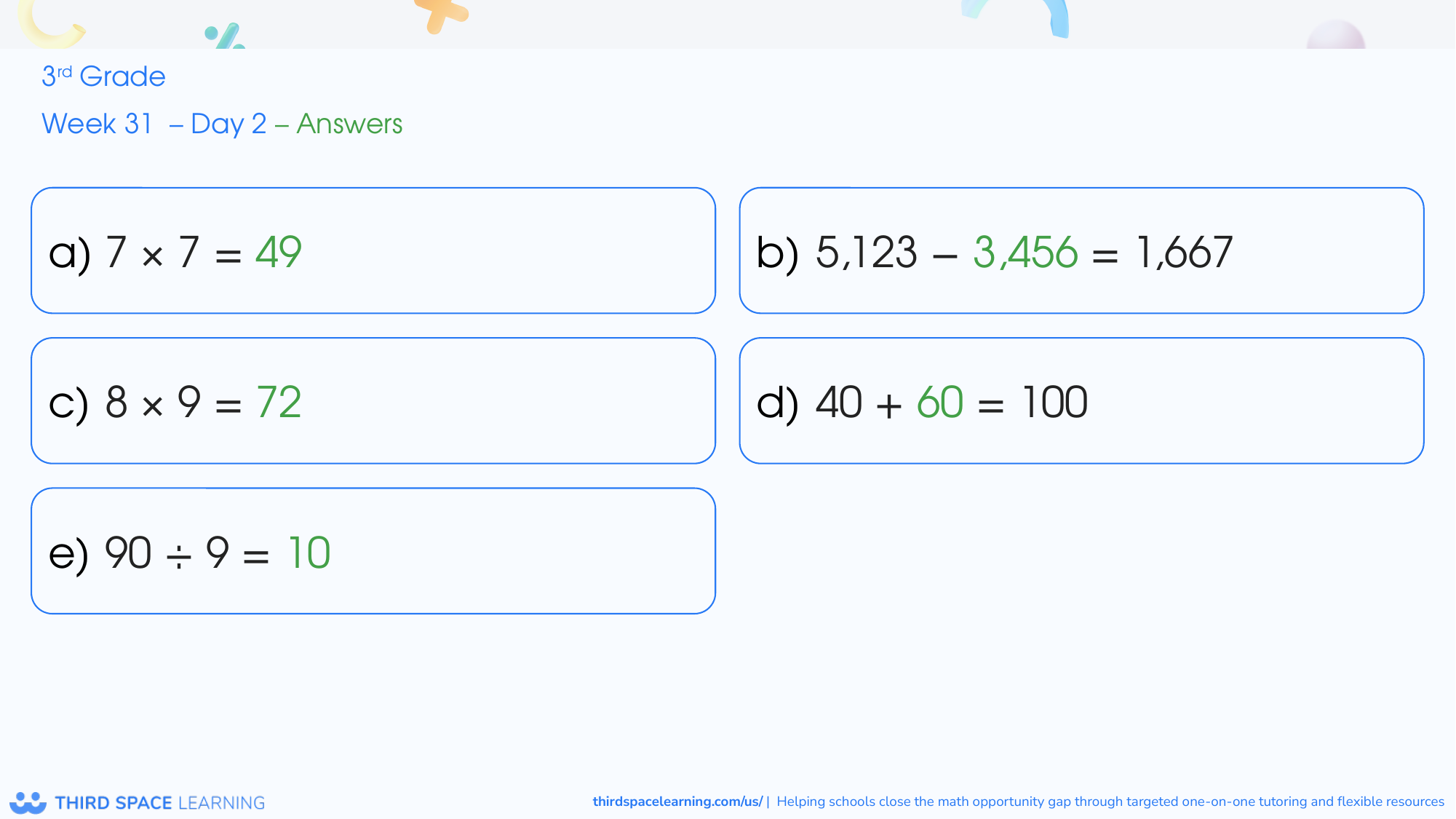

3rd Grade
Week 31  – Day 2 – Answers
7 × 7 = 49
5,123 − 3,456 = 1,667
8 × 9 = 72
40 + 60 = 100
90 ÷ 9 = 10